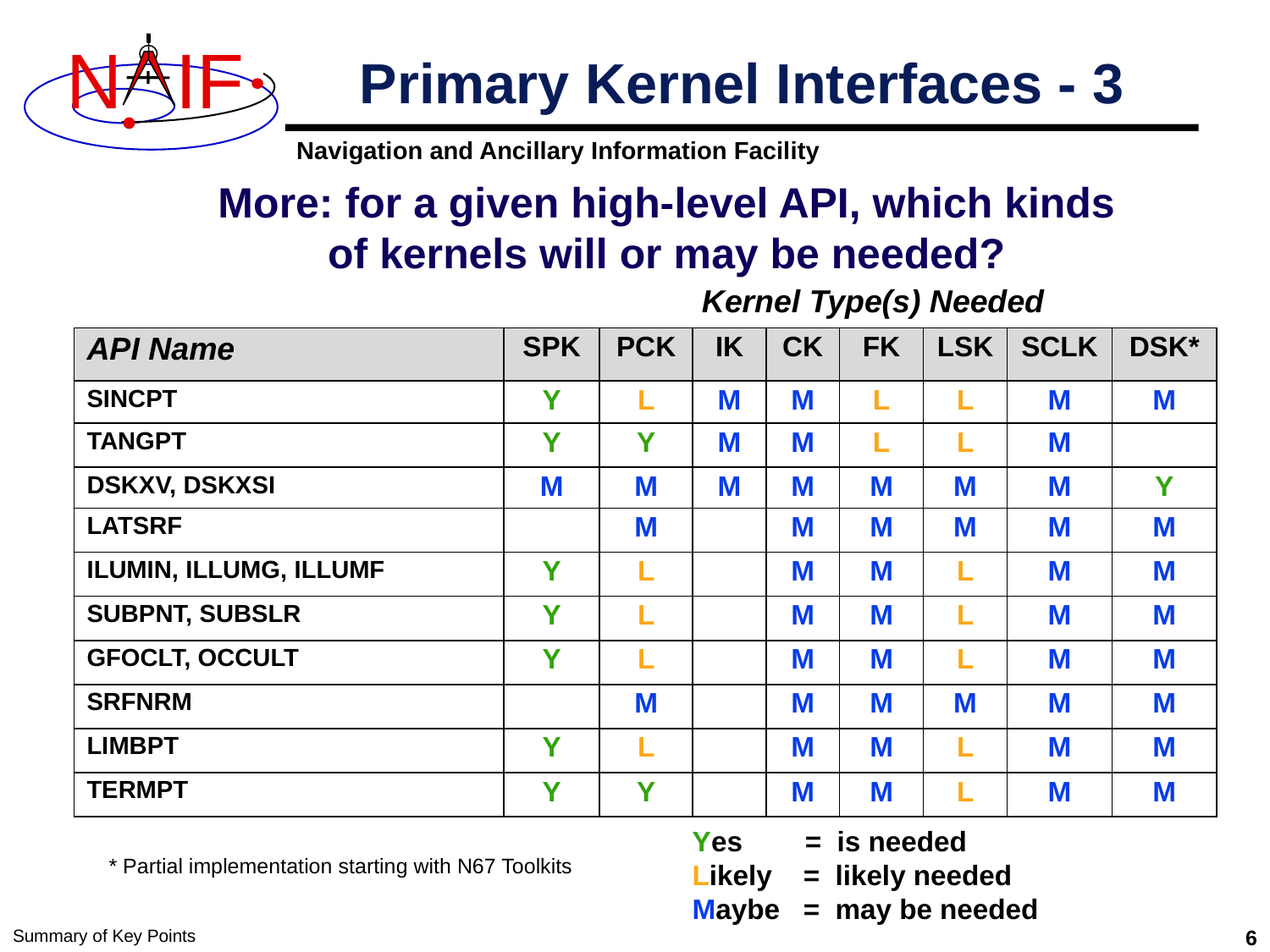

# Primary Kernel Interfaces - 3
More: for a given high-level API, which kinds of kernels will or may be needed?
Kernel Type(s) Needed
| API Name | SPK | PCK | IK | CK | FK | LSK | SCLK | DSK\* |
| --- | --- | --- | --- | --- | --- | --- | --- | --- |
| SINCPT | Y | L | M | M | L | L | M | M |
| TANGPT | Y | Y | M | M | L | L | M |  |
| DSKXV, DSKXSI | M | M | M | M | M | M | M | Y |
| LATSRF |  | M |  | M | M | M | M | M |
| ILUMIN, ILLUMG, ILLUMF | Y | L |  | M | M | L | M | M |
| SUBPNT, SUBSLR | Y | L |  | M | M | L | M | M |
| GFOCLT, OCCULT | Y | L |  | M | M | L | M | M |
| SRFNRM |  | M |  | M | M | M | M | M |
| LIMBPT | Y | L |  | M | M | L | M | M |
| TERMPT | Y | Y |  | M | M | L | M | M |
Yes        =  is needed
Likely    =  likely needed
Maybe   =  may be needed
* Partial implementation starting with N67 Toolkits
Summary of Key Points
6